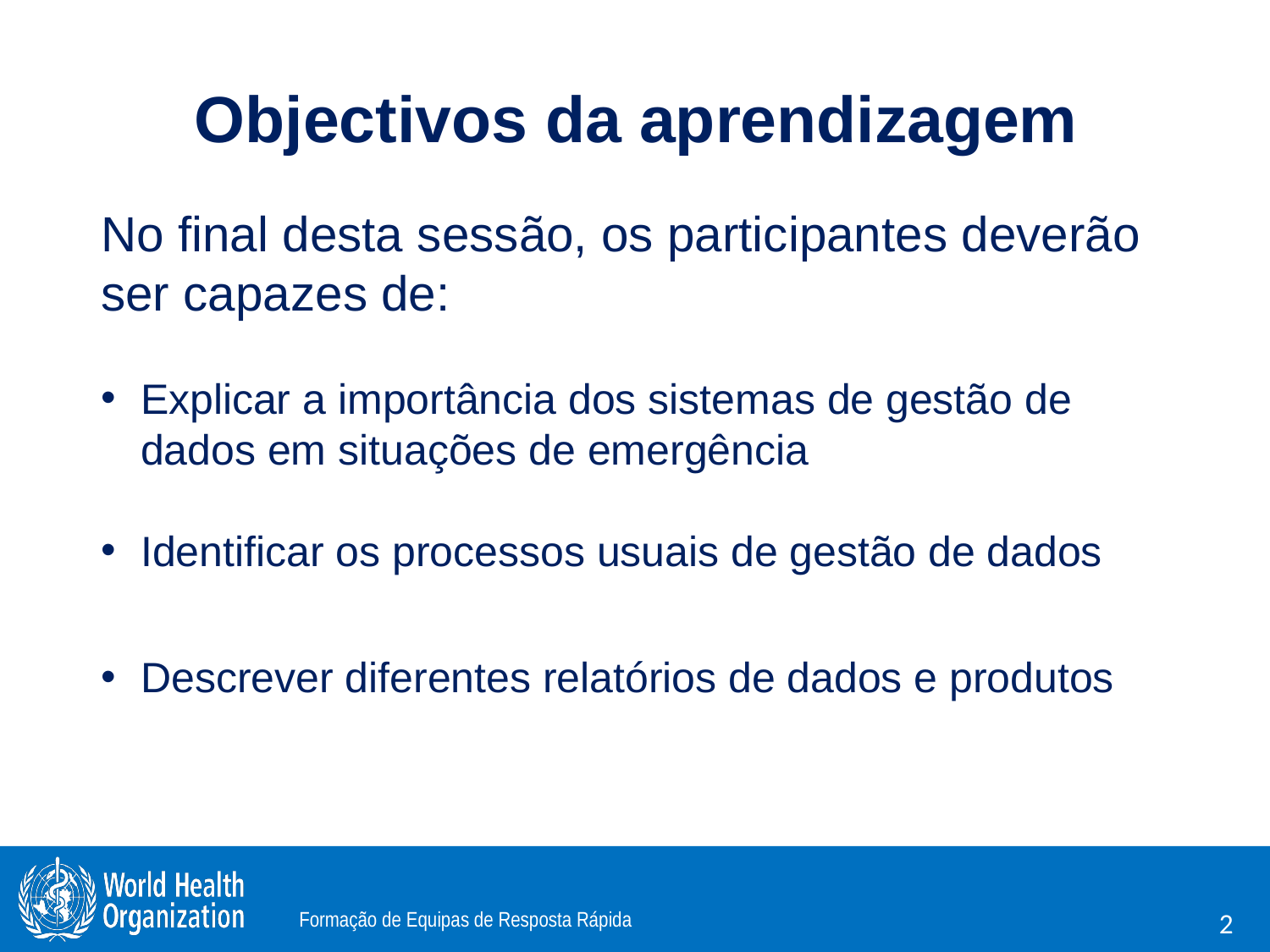

# Objectivos da aprendizagem
No final desta sessão, os participantes deverão ser capazes de:

Explicar a importância dos sistemas de gestão de dados em situações de emergência

Identificar os processos usuais de gestão de dados

Descrever diferentes relatórios de dados e produtos